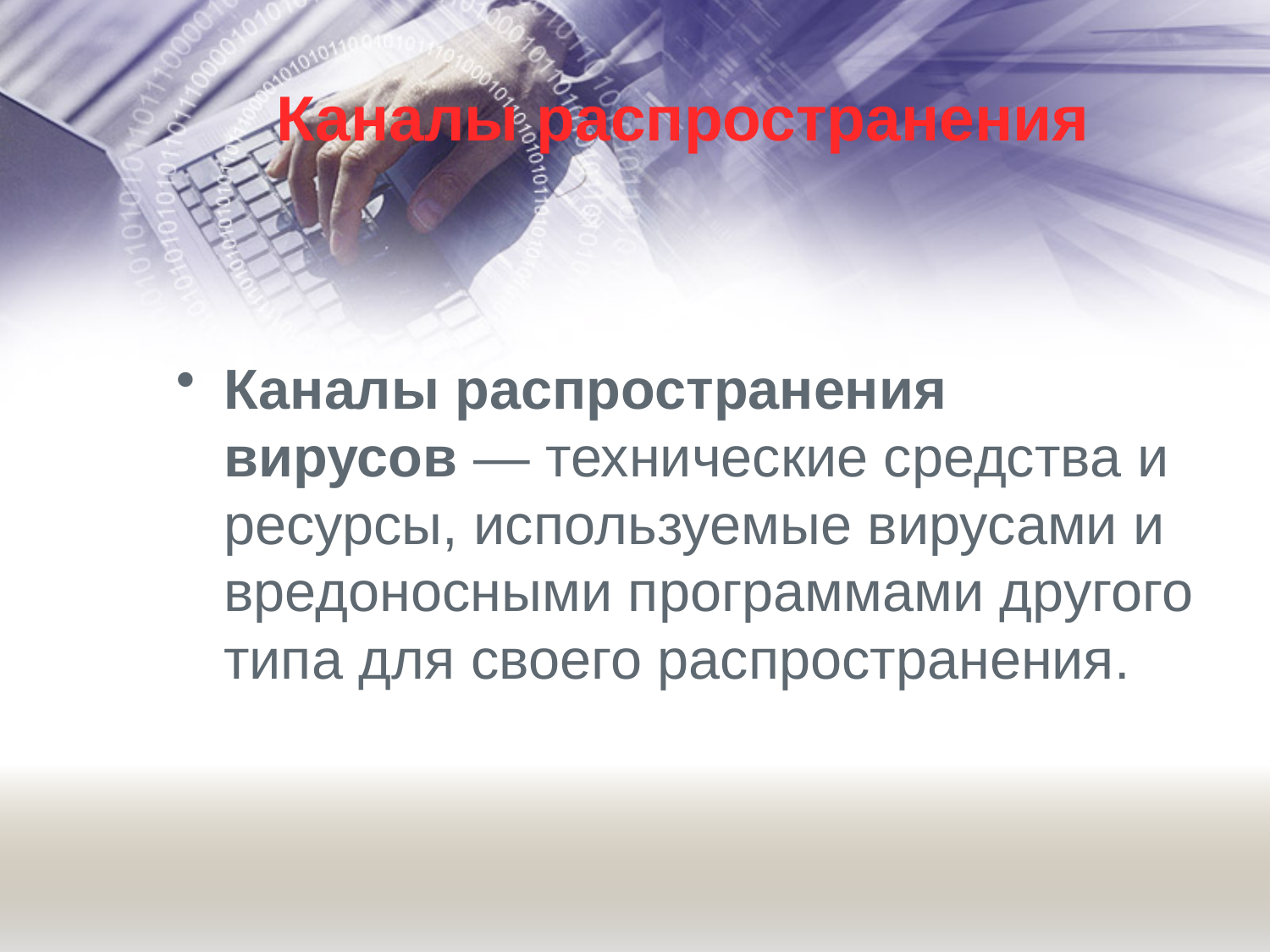

Каналы распространения
Каналы распространения вирусов — технические средства и ресурсы, используемые вирусами и вредоносными программами другого типа для своего распространения.